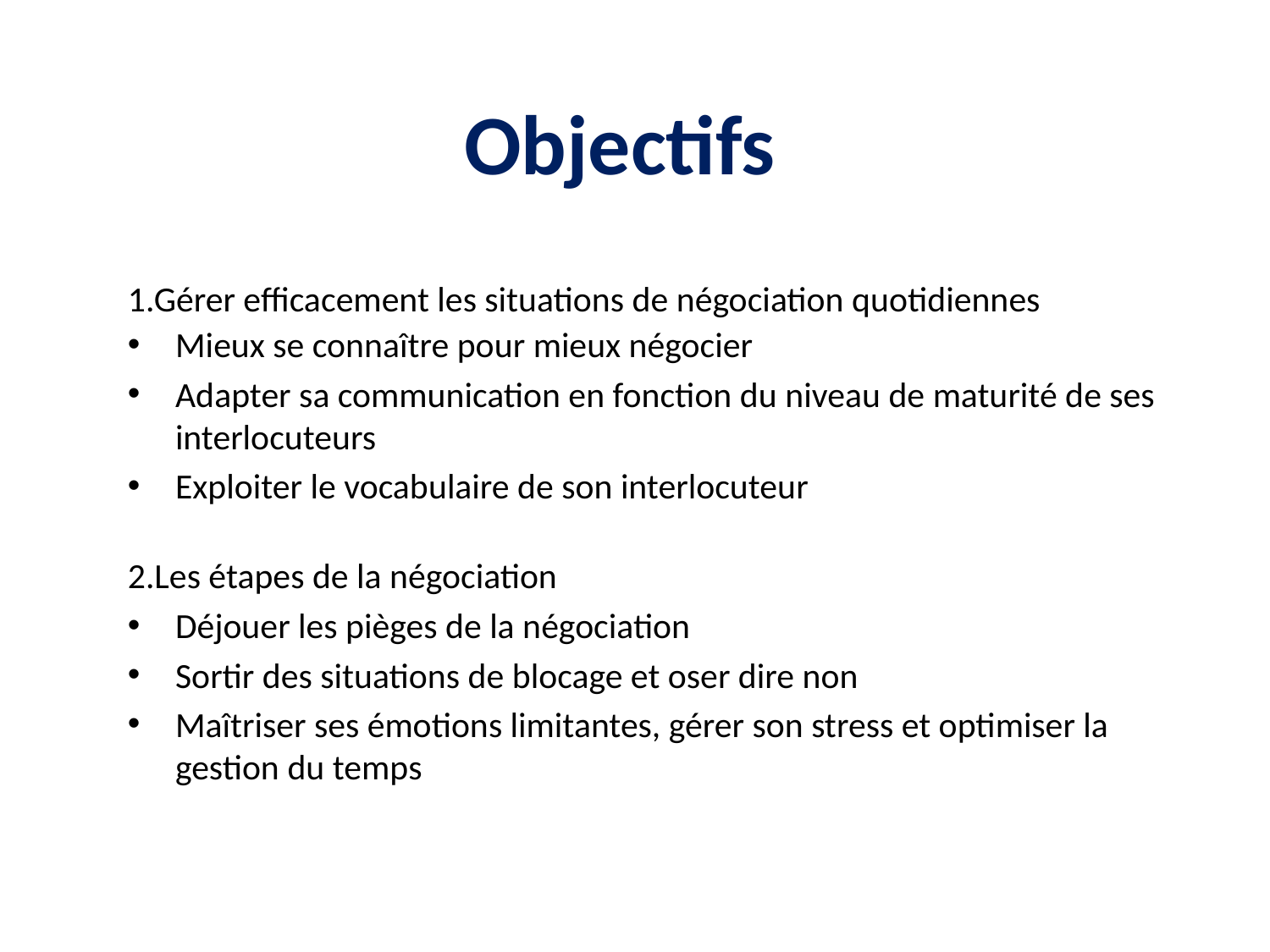

# Objectifs

1.Gérer efficacement les situations de négociation quotidiennes
Mieux se connaître pour mieux négocier
Adapter sa communication en fonction du niveau de maturité de ses interlocuteurs
Exploiter le vocabulaire de son interlocuteur

2.Les étapes de la négociation
Déjouer les pièges de la négociation
Sortir des situations de blocage et oser dire non
Maîtriser ses émotions limitantes, gérer son stress et optimiser la gestion du temps